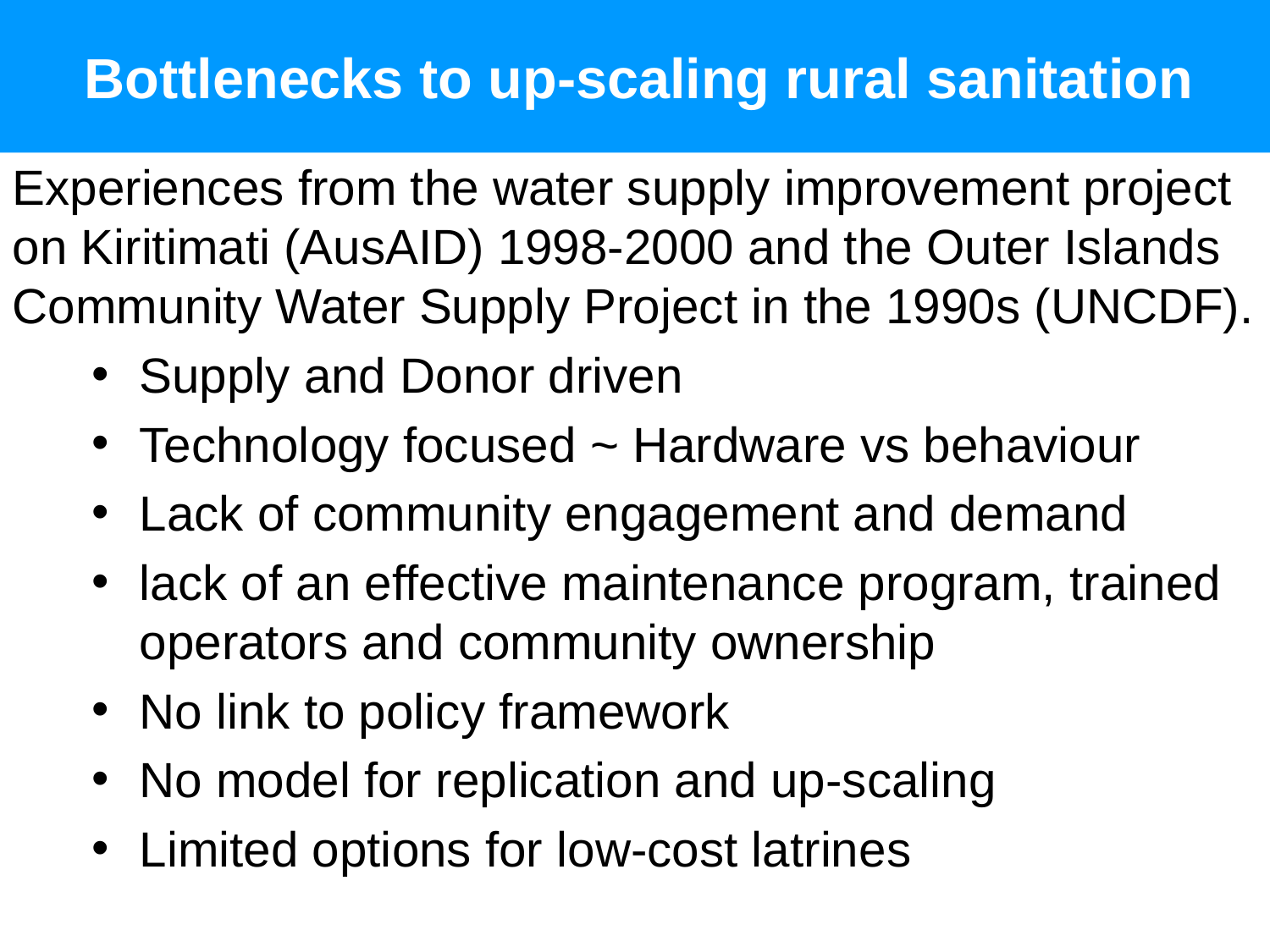

# Bottlenecks to up-scaling rural sanitation
Experiences from the water supply improvement project on Kiritimati (AusAID) 1998-2000 and the Outer Islands Community Water Supply Project in the 1990s (UNCDF).
Supply and Donor driven
Technology focused ~ Hardware vs behaviour
Lack of community engagement and demand
lack of an effective maintenance program, trained operators and community ownership
No link to policy framework
No model for replication and up-scaling
Limited options for low-cost latrines